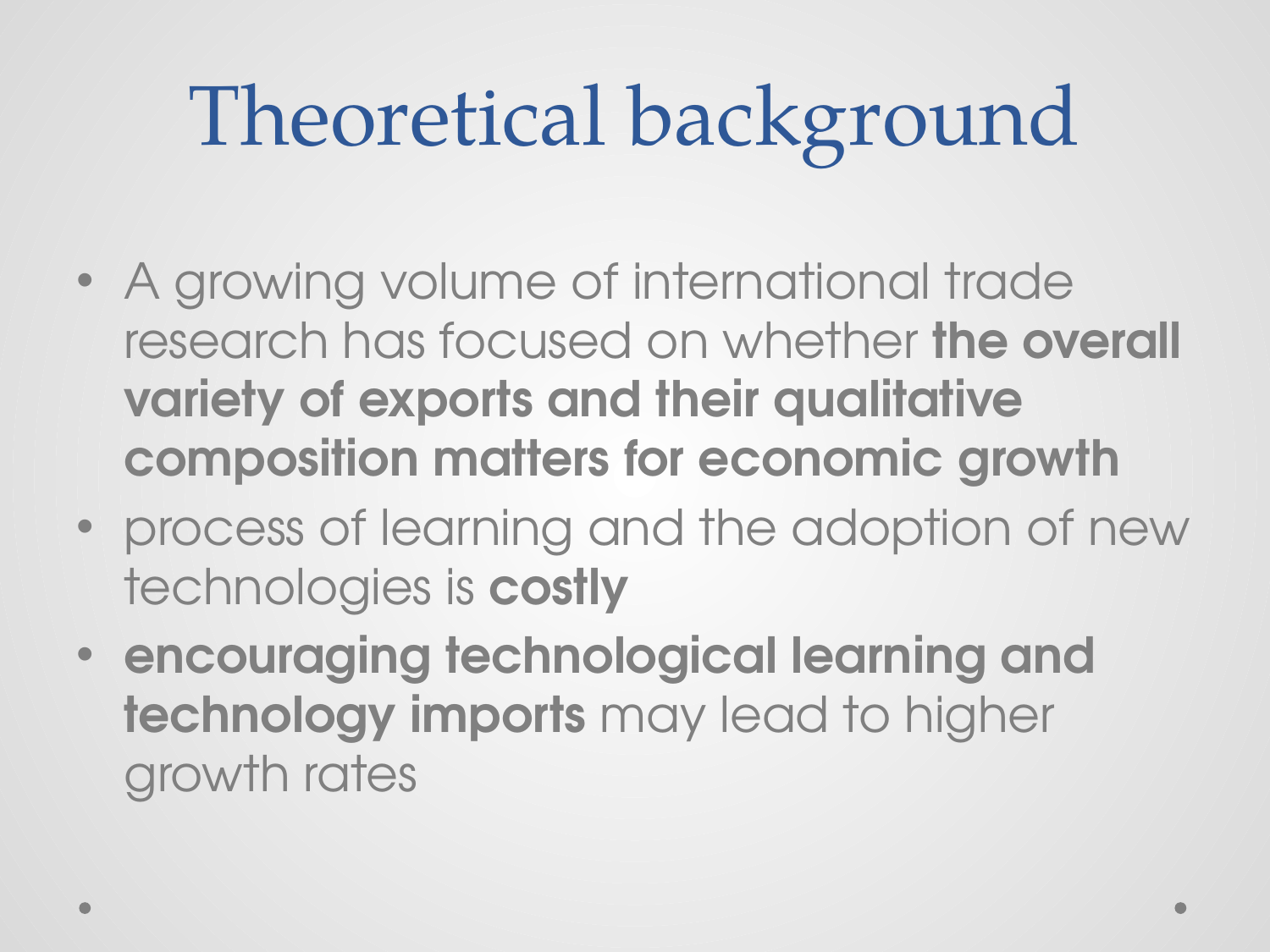

# Theoretical background
A growing volume of international trade research has focused on whether the overall variety of exports and their qualitative composition matters for economic growth
process of learning and the adoption of new technologies is costly
encouraging technological learning and technology imports may lead to higher growth rates